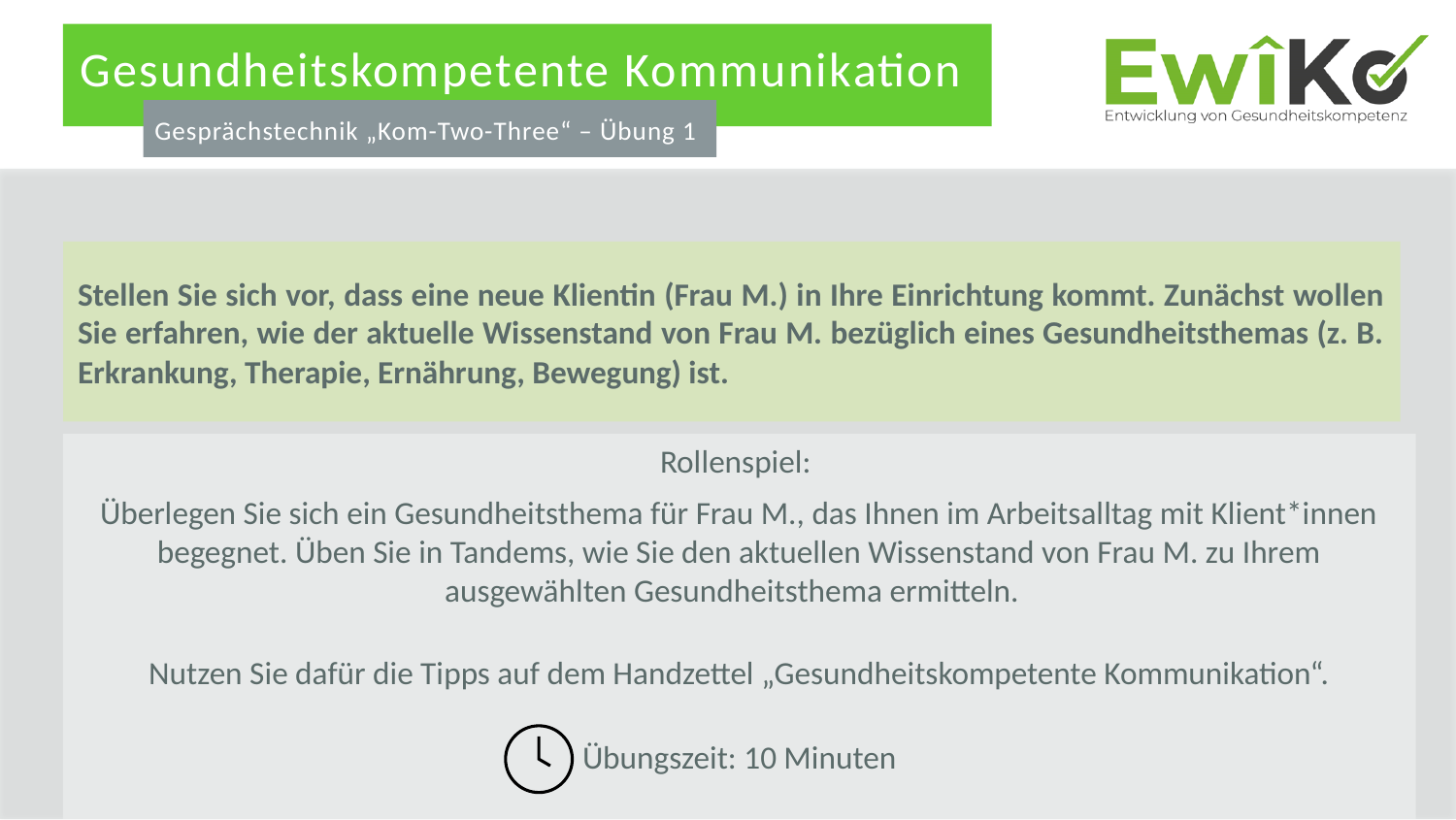

Gesundheitskompetente Kommunikation
Gesprächstechnik „Kom-Two-Three“ – Übung 1
Stellen Sie sich vor, dass eine neue Klientin (Frau M.) in Ihre Einrichtung kommt. Zunächst wollen Sie erfahren, wie der aktuelle Wissenstand von Frau M. bezüglich eines Gesundheitsthemas (z. B. Erkrankung, Therapie, Ernährung, Bewegung) ist.
Rollenspiel:
Überlegen Sie sich ein Gesundheitsthema für Frau M., das Ihnen im Arbeitsalltag mit Klient*innen begegnet. Üben Sie in Tandems, wie Sie den aktuellen Wissenstand von Frau M. zu Ihrem ausgewählten Gesundheitsthema ermitteln.

Nutzen Sie dafür die Tipps auf dem Handzettel „Gesundheitskompetente Kommunikation“.

Übungszeit: 10 Minuten